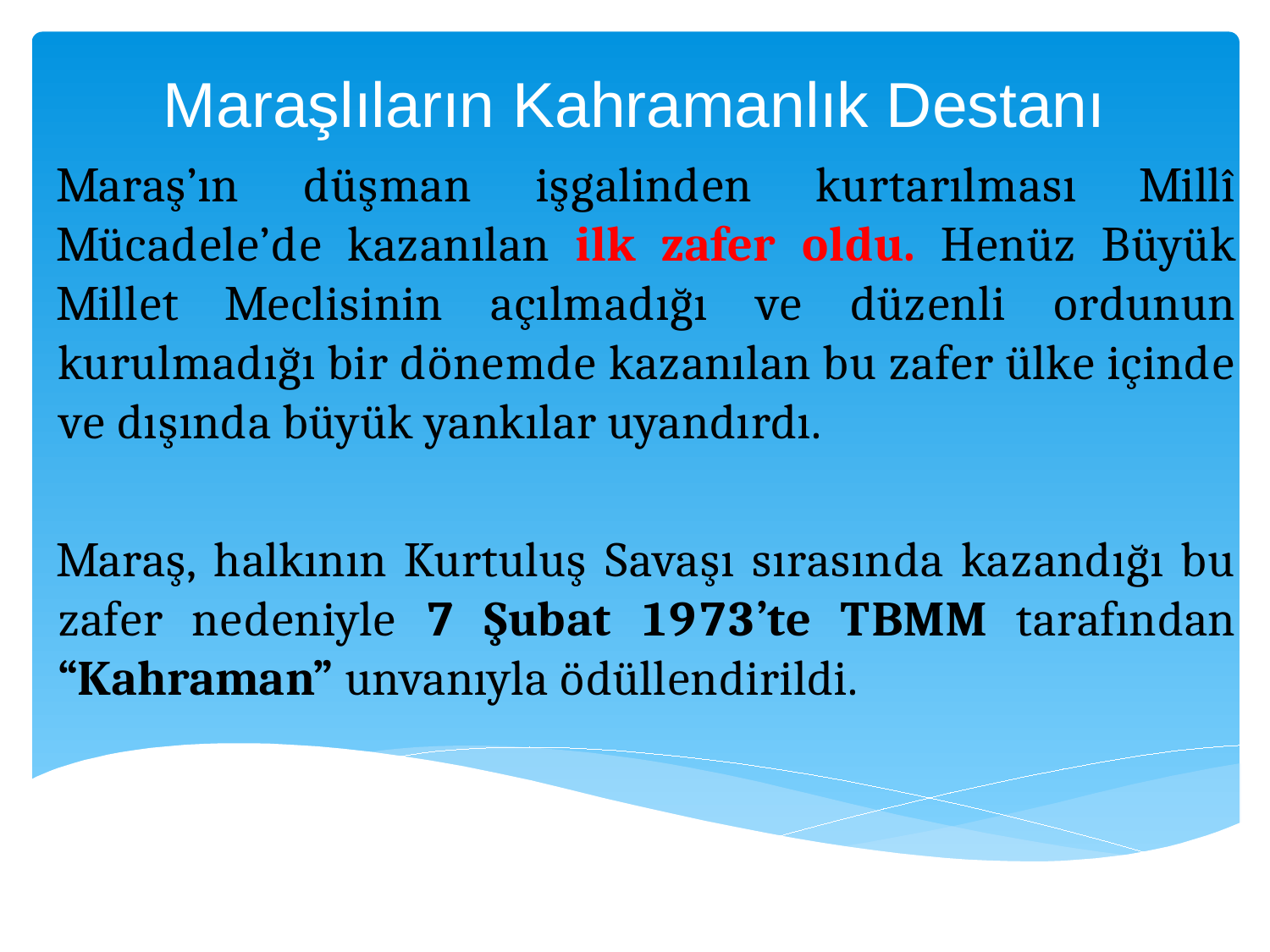

# Maraşlıların Kahramanlık Destanı
Maraş’ın düşman işgalinden kurtarılması Millî Mücadele’de kazanılan ilk zafer oldu. Henüz Büyük Millet Meclisinin açılmadığı ve düzenli ordunun kurulmadığı bir dönemde kazanılan bu zafer ülke içinde ve dışında büyük yankılar uyandırdı.

Maraş, halkının Kurtuluş Savaşı sırasında kazandığı bu zafer nedeniyle 7 Şubat 1973’te TBMM tarafından “Kahraman” unvanıyla ödüllendirildi.